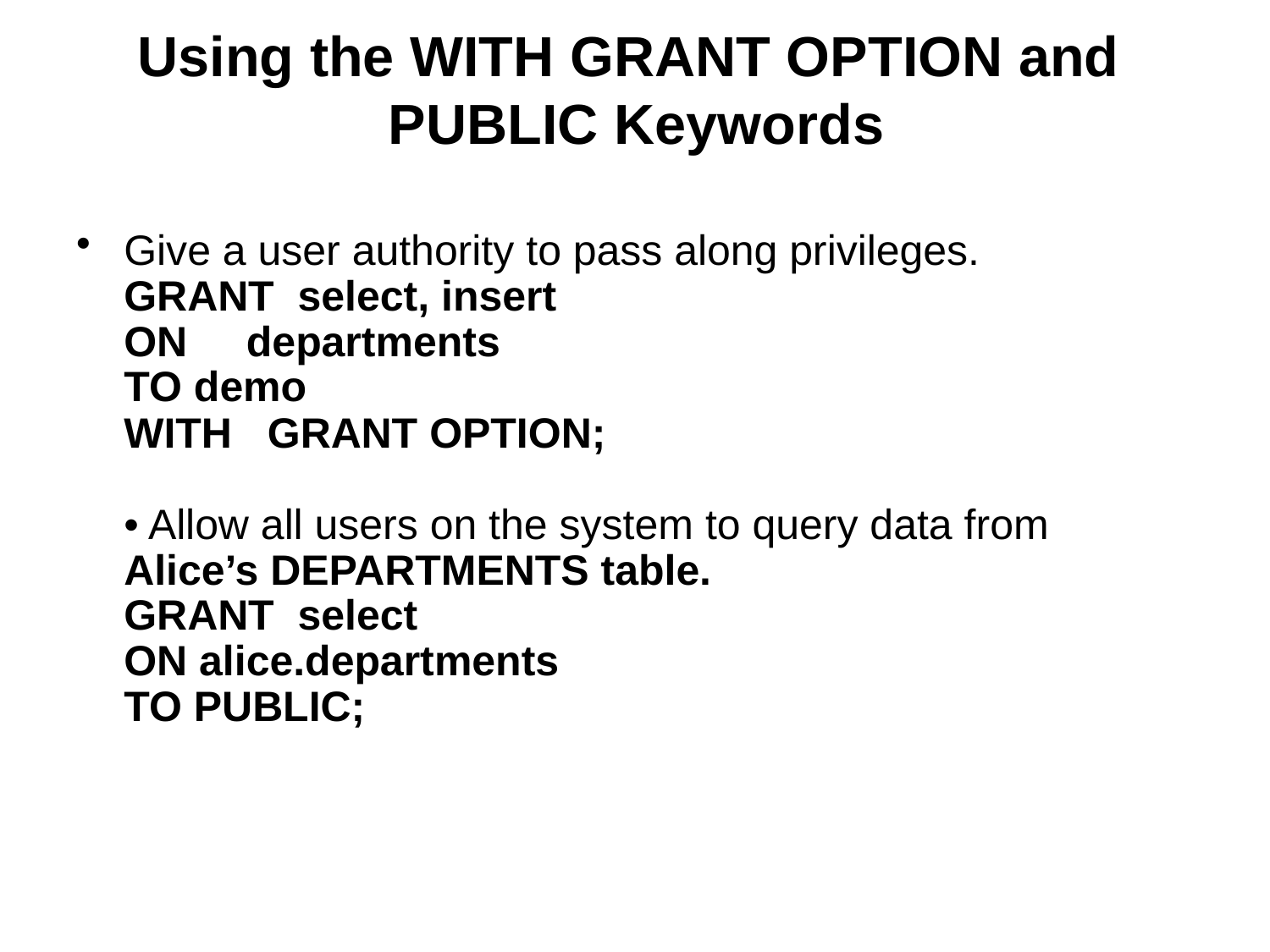

# Using the WITH GRANT OPTION and PUBLIC Keywords
Give a user authority to pass along privileges.
GRANT  select, insert
ON     departments
TO demo
WITH   GRANT OPTION;
• Allow all users on the system to query data from
Alice’s DEPARTMENTS table.
GRANT  select
ON alice.departments
TO PUBLIC;